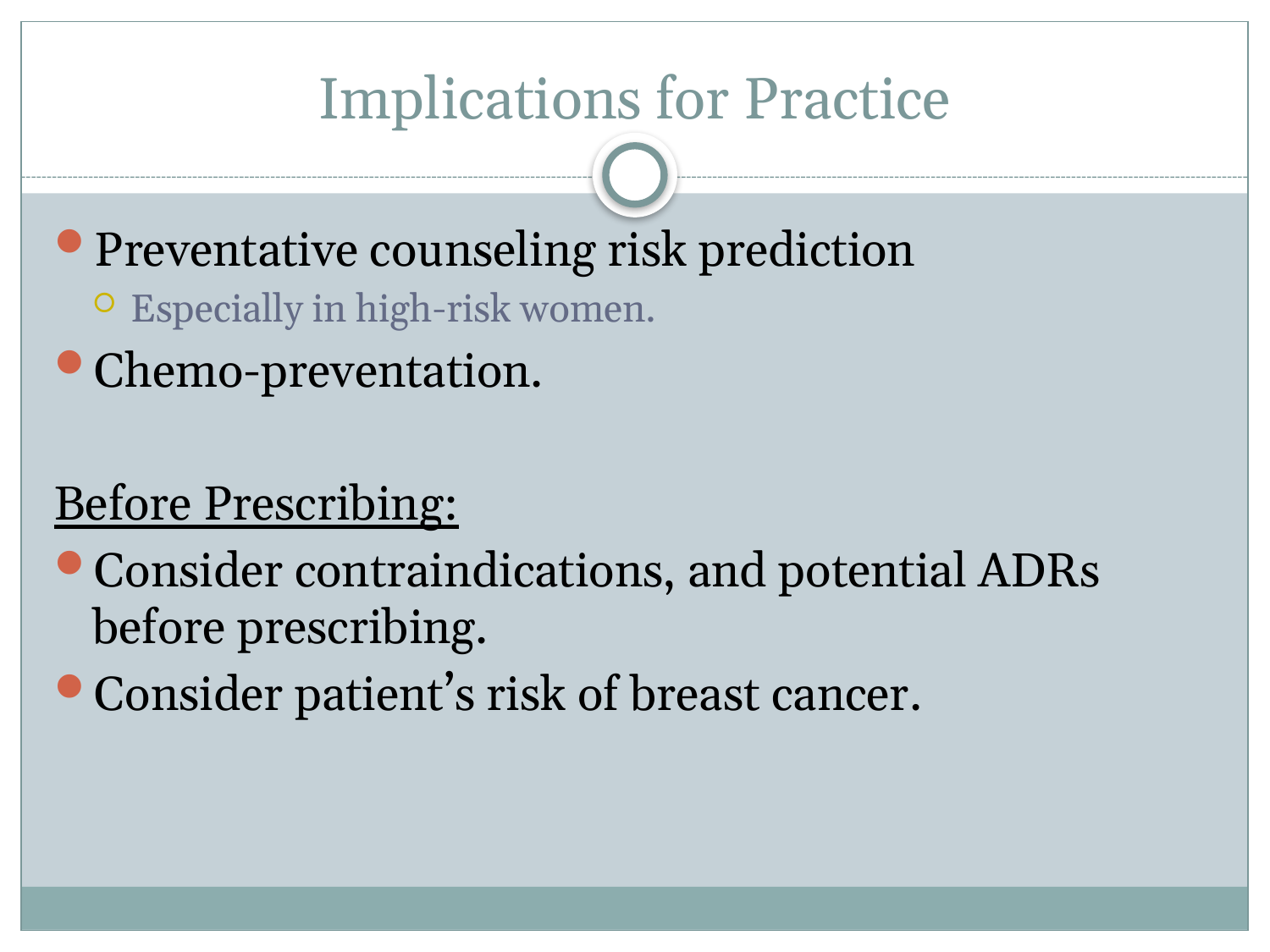

# Implications for Practice
Preventative counseling risk prediction
Especially in high-risk women.
Chemo-preventation.

Before Prescribing:
Consider contraindications, and potential ADRs before prescribing.
Consider patient’s risk of breast cancer.